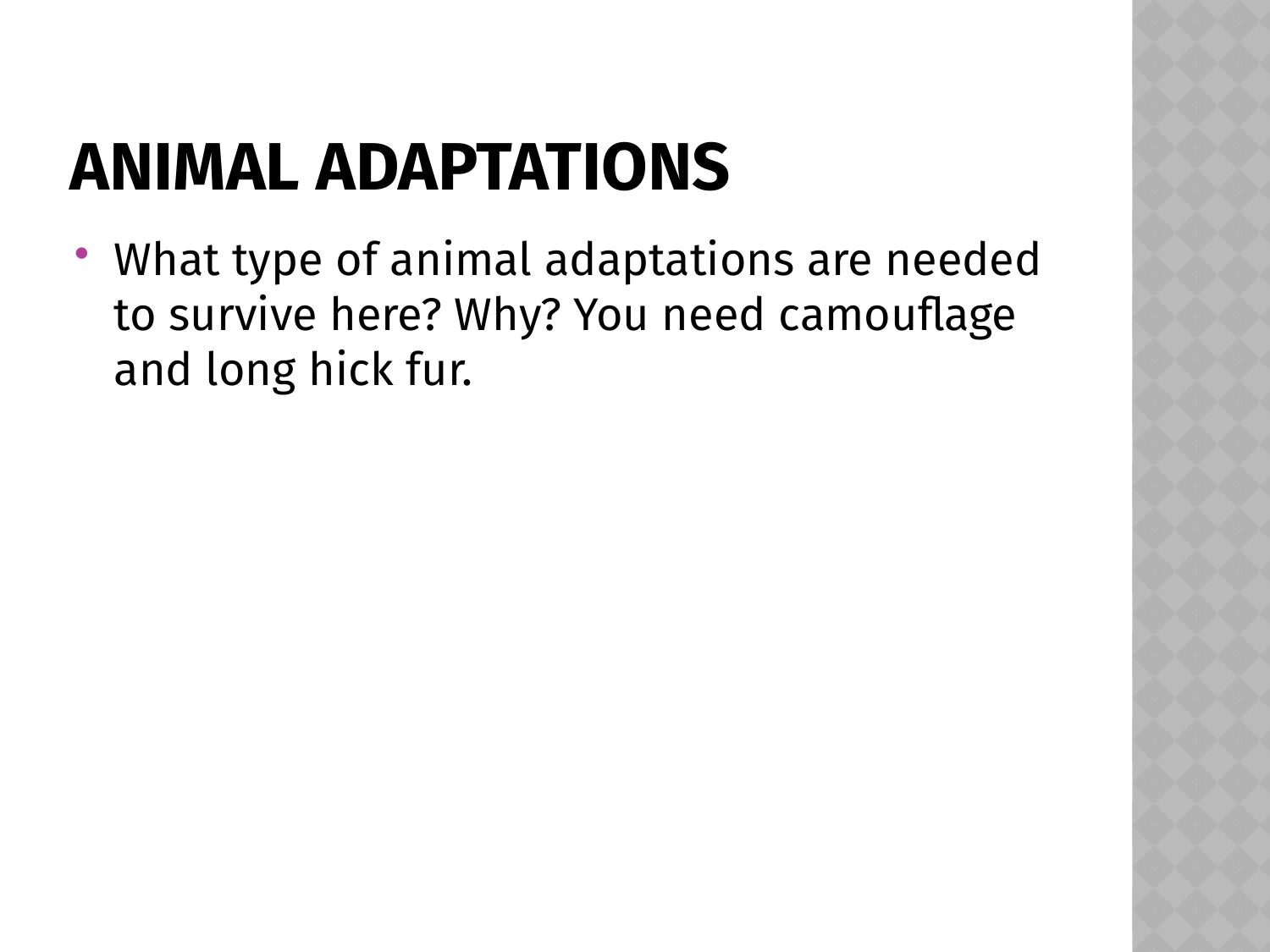

# Animal Adaptations
What type of animal adaptations are needed to survive here? Why? You need camouflage and long hick fur.